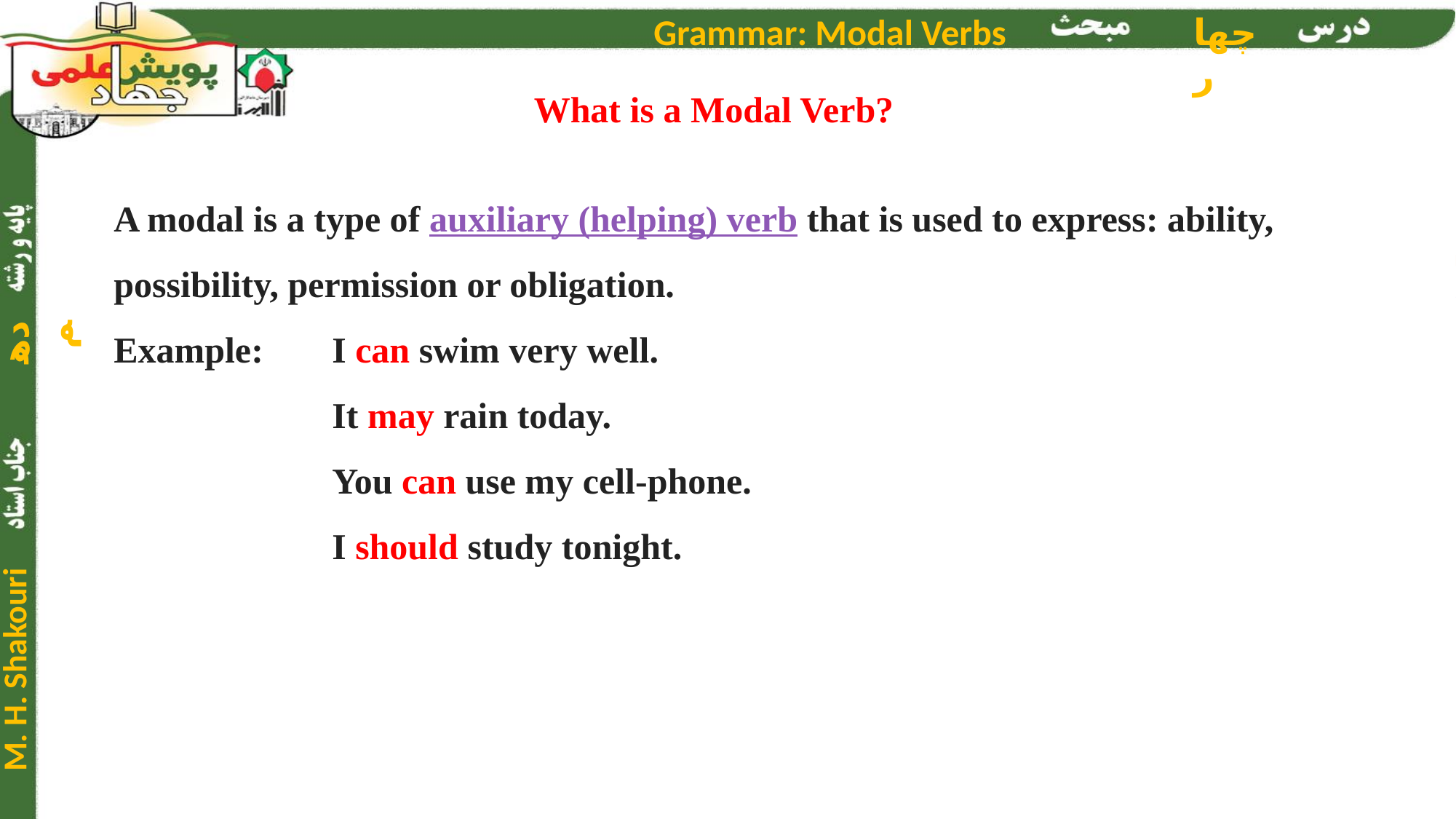

What is a Modal Verb?

A modal is a type of auxiliary (helping) verb that is used to express: ability, possibility, permission or obligation.
Example:	I can swim very well.
		It may rain today.
		You can use my cell-phone.
		I should study tonight.